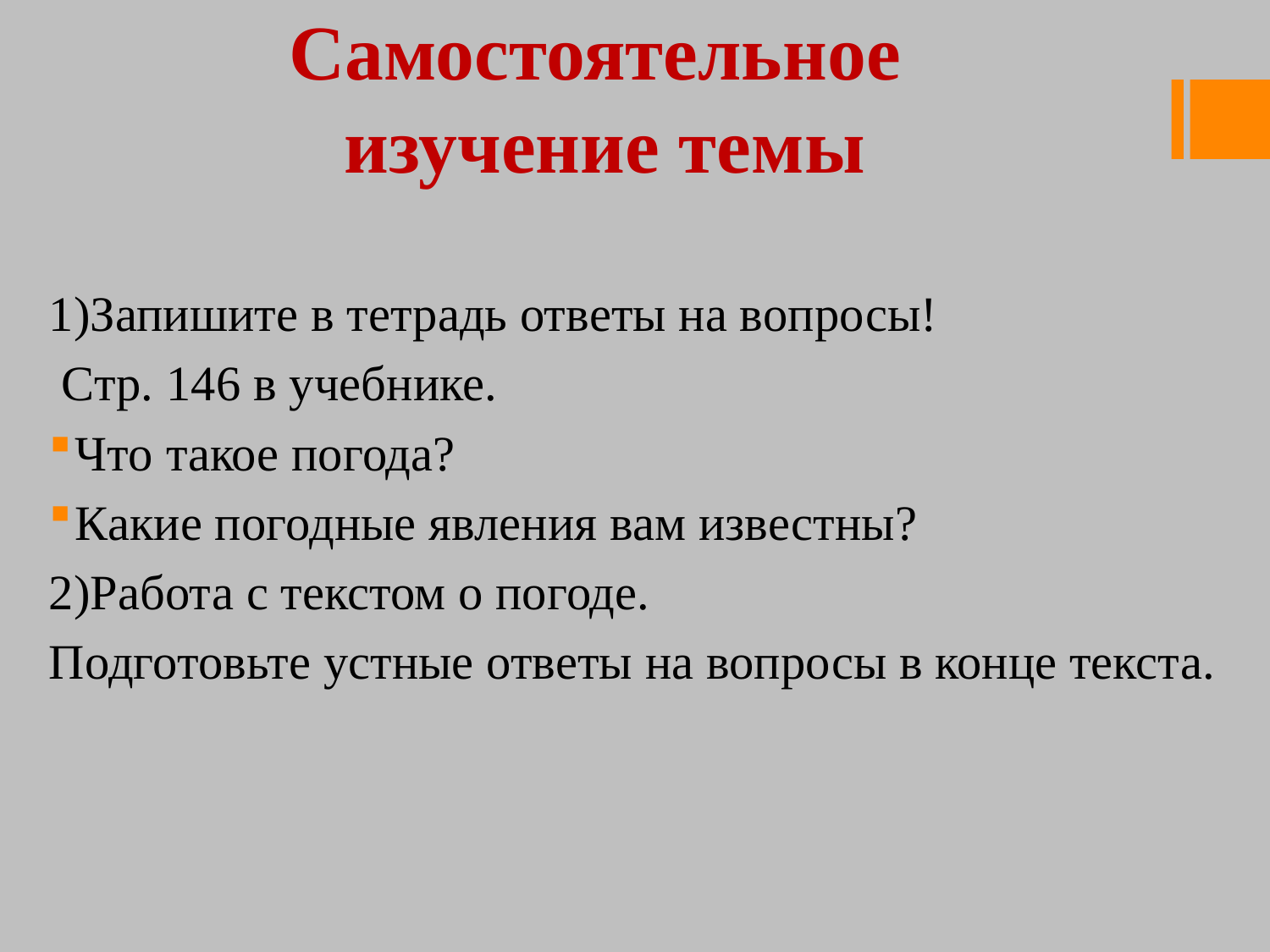

# Самостоятельное изучение темы

1)Запишите в тетрадь ответы на вопросы!
 Стр. 146 в учебнике.
Что такое погода?
Какие погодные явления вам известны?
2)Работа с текстом о погоде.
Подготовьте устные ответы на вопросы в конце текста.